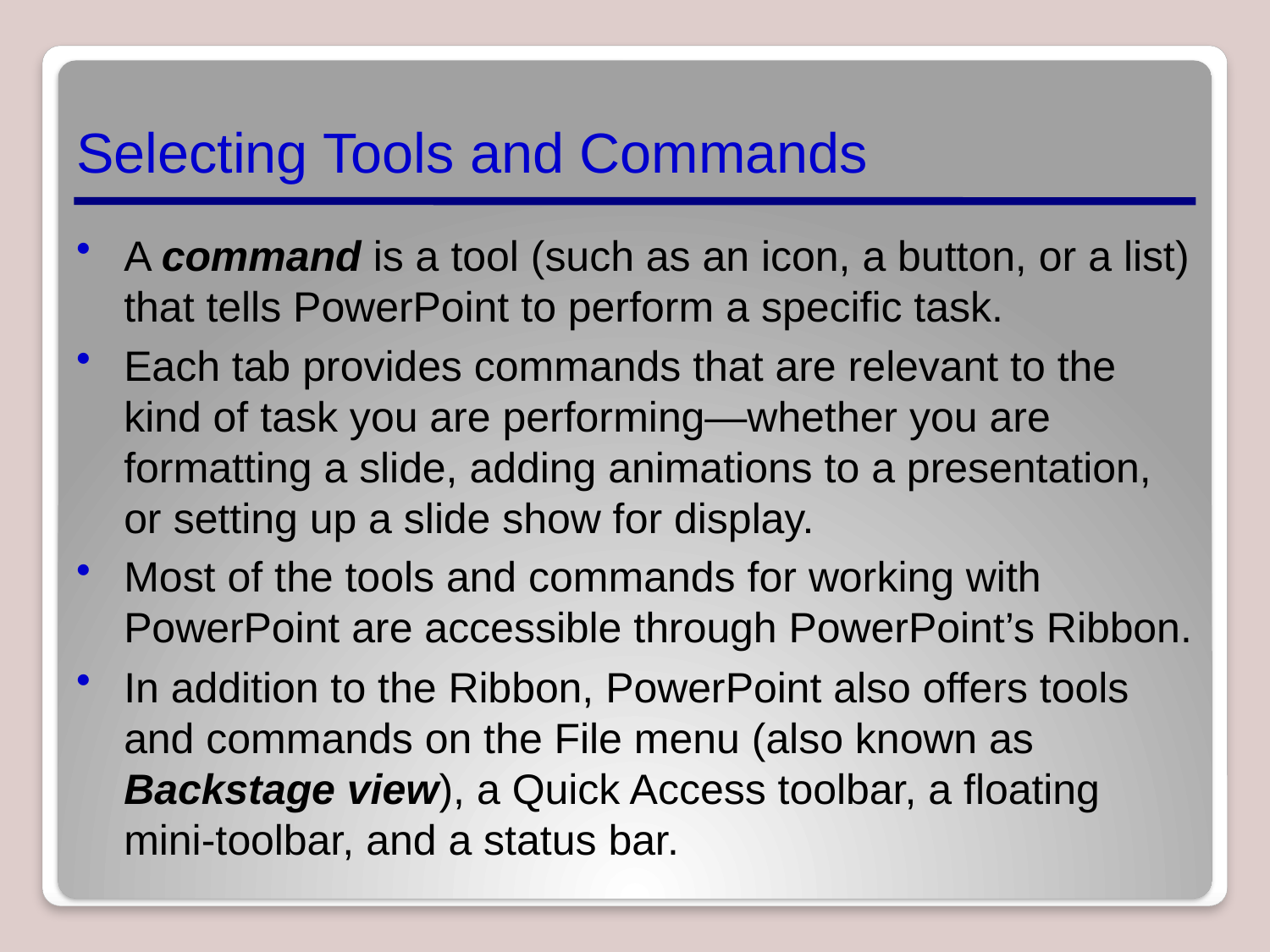

# Selecting Tools and Commands
A command is a tool (such as an icon, a button, or a list) that tells PowerPoint to perform a specific task.
Each tab provides commands that are relevant to the kind of task you are performing—whether you are formatting a slide, adding animations to a presentation, or setting up a slide show for display.
Most of the tools and commands for working with PowerPoint are accessible through PowerPoint’s Ribbon.
In addition to the Ribbon, PowerPoint also offers tools and commands on the File menu (also known as Backstage view), a Quick Access toolbar, a floating mini-toolbar, and a status bar.